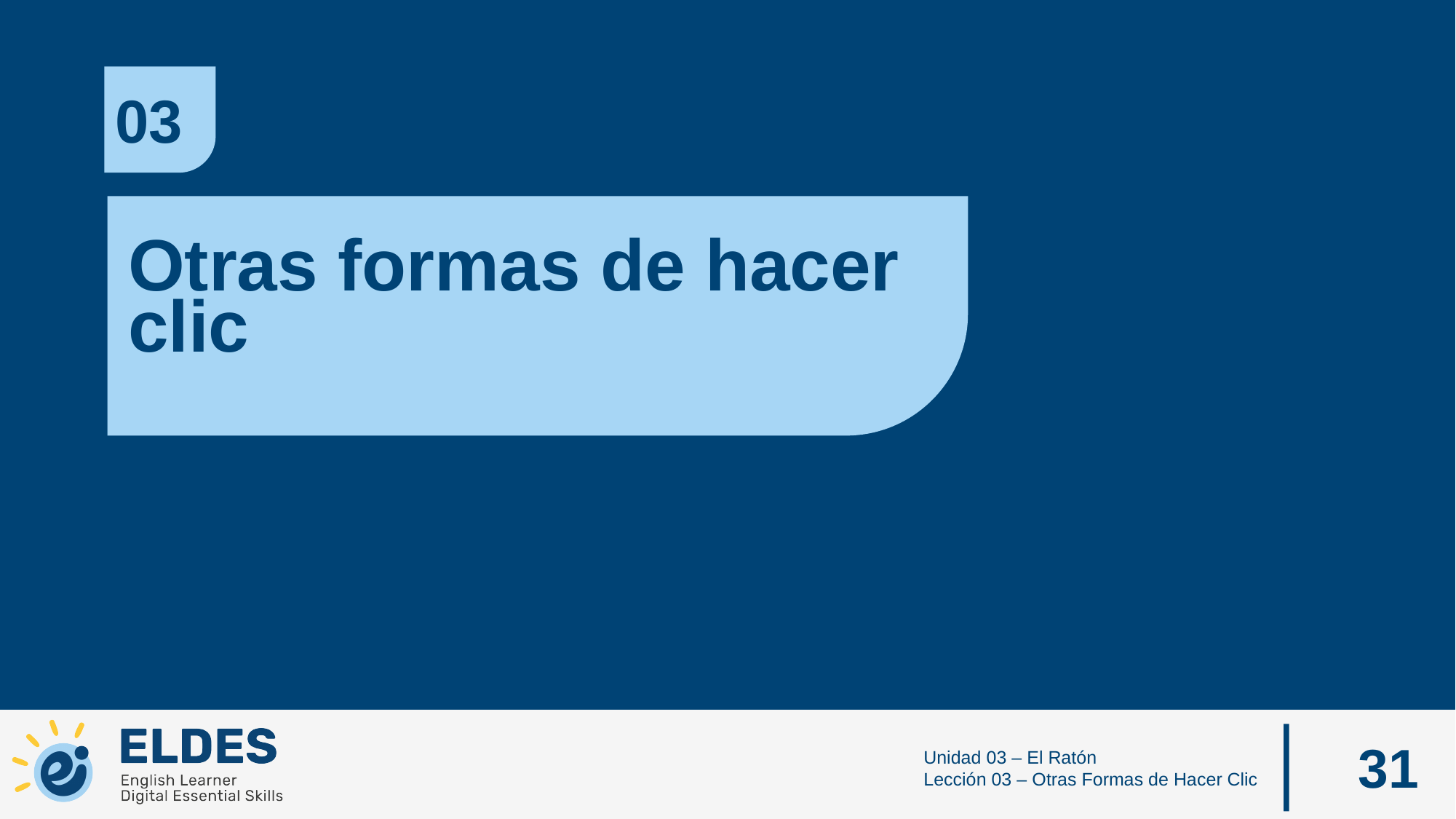

03
Otras formas de hacer clic
31
Unidad 03 – El Ratón
Lección 03 – Otras Formas de Hacer Clic